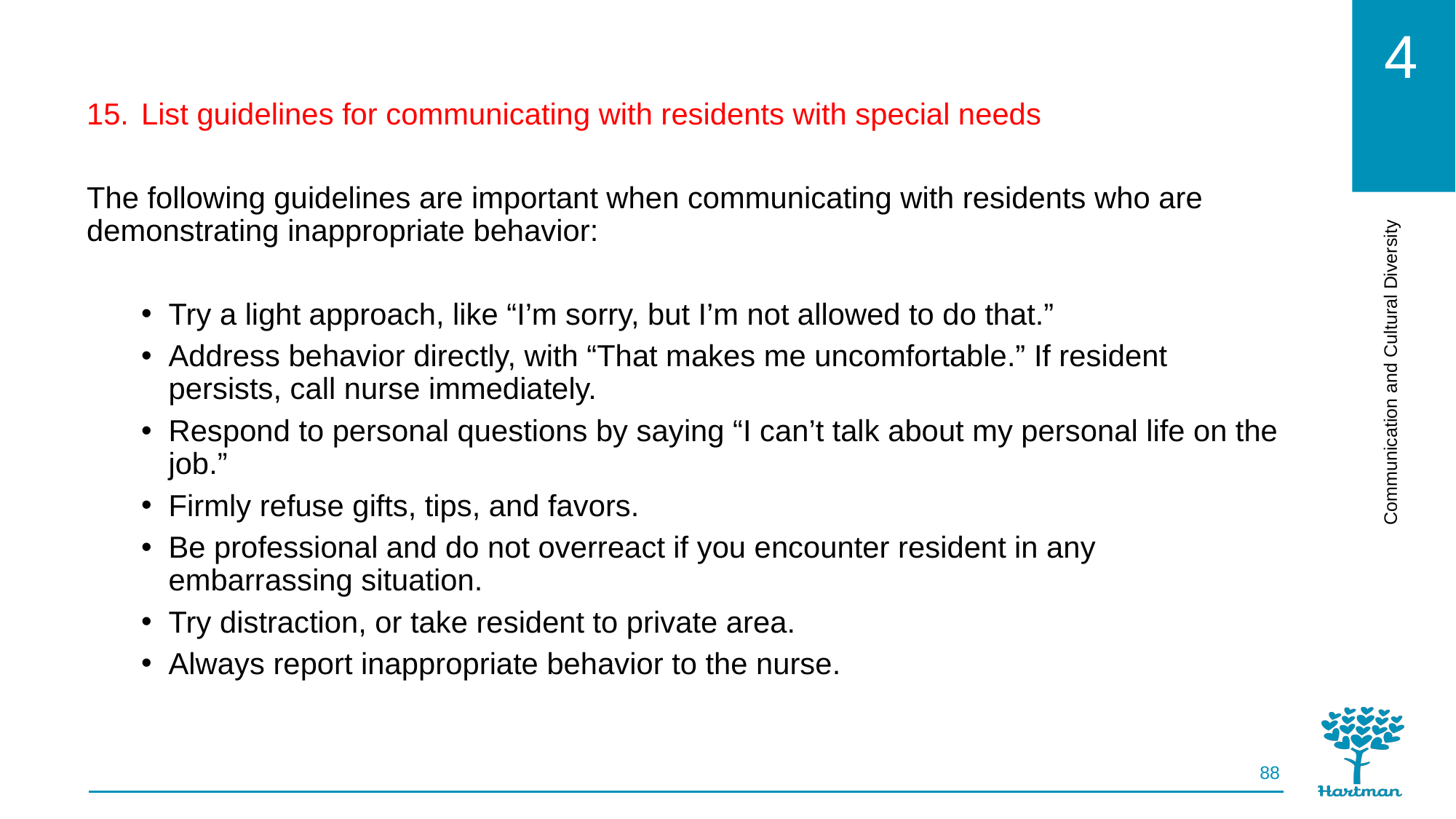

List guidelines for communicating with residents with special needs

The following guidelines are important when communicating with residents who are demonstrating inappropriate behavior:

Try a light approach, like “I’m sorry, but I’m not allowed to do that.”
Address behavior directly, with “That makes me uncomfortable.” If resident persists, call nurse immediately.
Respond to personal questions by saying “I can’t talk about my personal life on the job.”
Firmly refuse gifts, tips, and favors.
Be professional and do not overreact if you encounter resident in any embarrassing situation.
Try distraction, or take resident to private area.
Always report inappropriate behavior to the nurse.

88